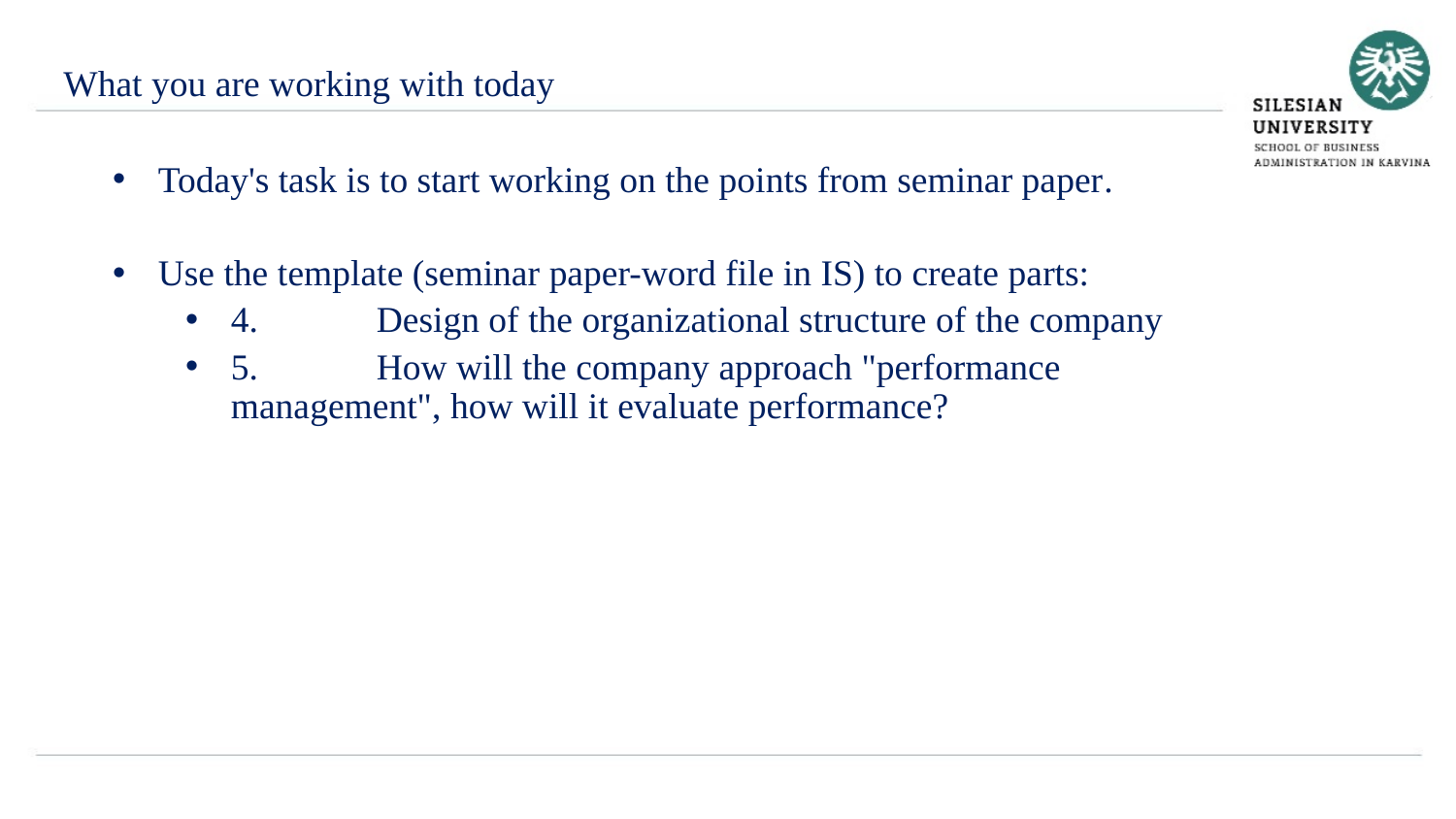

What you are working with today
Today's task is to start working on the points from seminar paper.

Use the template (seminar paper-word file in IS) to create parts:
4.	Design of the organizational structure of the company
5.	How will the company approach "performance management", how will it evaluate performance?